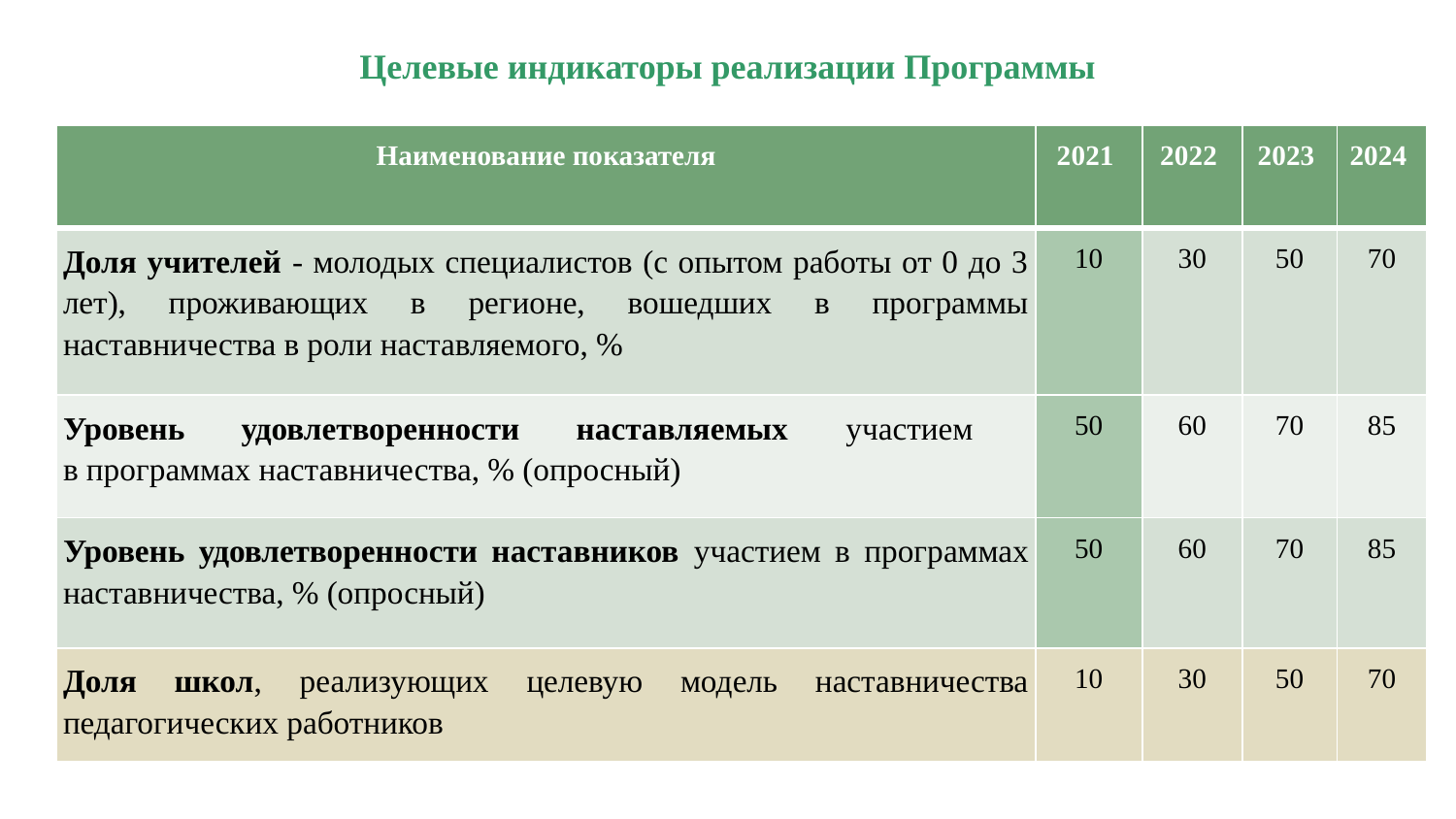

# Целевые индикаторы реализации Программы
| Наименование показателя | 2021 | 2022 | 2023 | 2024 |
| --- | --- | --- | --- | --- |
| Доля учителей - молодых специалистов (с опытом работы от 0 до 3 лет), проживающих в регионе, вошедших в программы наставничества в роли наставляемого, % | 10 | 30 | 50 | 70 |
| Уровень удовлетворенности наставляемых участием в программах наставничества, % (опросный) | 50 | 60 | 70 | 85 |
| Уровень удовлетворенности наставников участием в программах наставничества, % (опросный) | 50 | 60 | 70 | 85 |
| Доля школ, реализующих целевую модель наставничества педагогических работников | 10 | 30 | 50 | 70 |